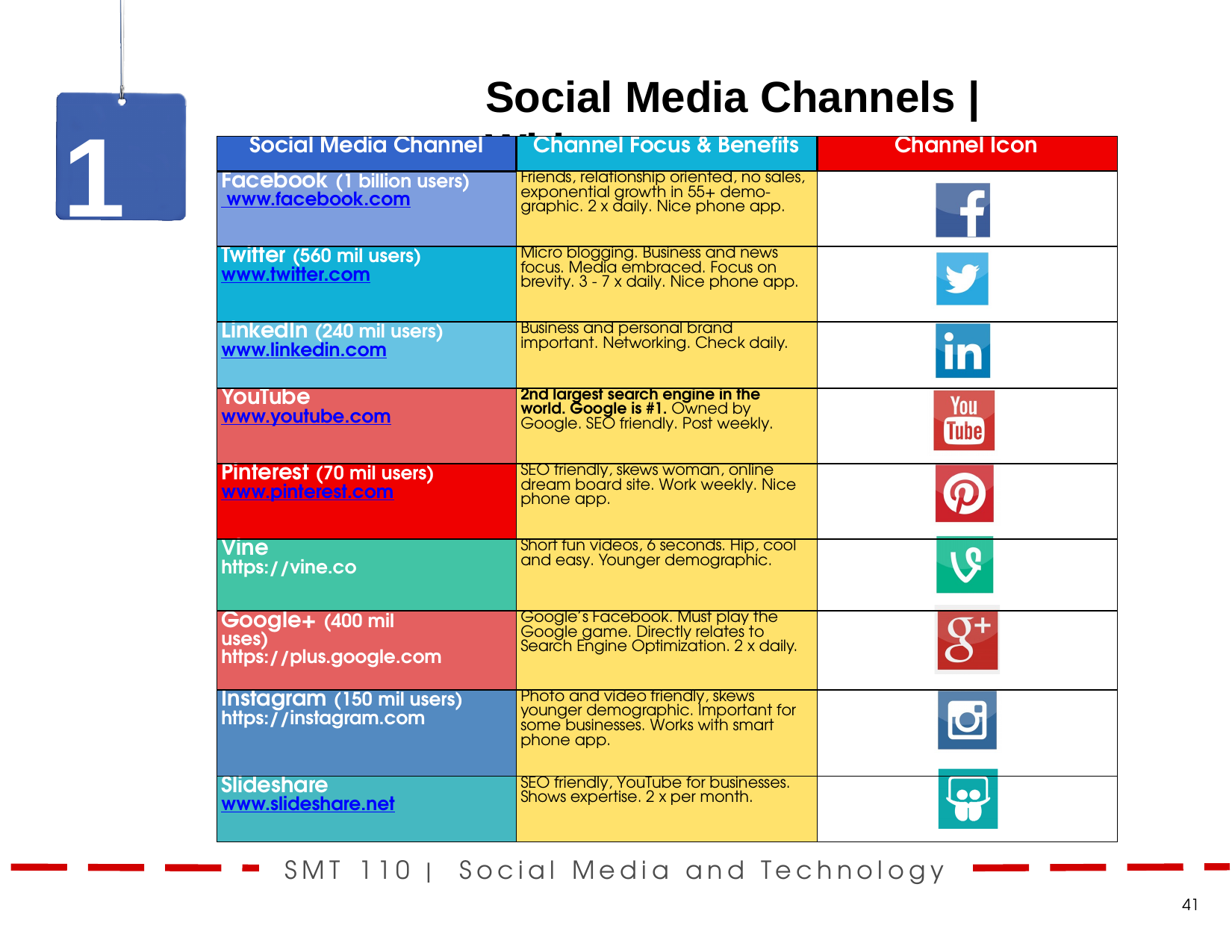

# Social Media Channels | Whitepaper
15
| Social Media Channel | Channel Focus & Benefits | Channel Icon |
| --- | --- | --- |
| Facebook (1 billion users) www.facebook.com | Friends, relationship oriented, no sales, exponential growth in 55+ demo- graphic. 2 x daily. Nice phone app. |  |
| Twitter (560 mil users) www.twitter.com | Micro blogging. Business and news focus. Media embraced. Focus on brevity. 3 - 7 x daily. Nice phone app. |  |
| LinkedIn (240 mil users) www.linkedin.com | Business and personal brand important. Networking. Check daily. |  |
| YouTube www.youtube.com | 2nd largest search engine in the world. Google is #1. Owned by Google. SEO friendly. Post weekly. |  |
| Pinterest (70 mil users) www.pinterest.com | SEO friendly, skews woman, online dream board site. Work weekly. Nice phone app. |  |
| Vine https://vine.co | Short fun videos, 6 seconds. Hip, cool and easy. Younger demographic. |  |
| Google+ (400 mil uses) https://plus.google.com | Google’s Facebook. Must play the Google game. Directly relates to Search Engine Optimization. 2 x daily. |  |
| Instagram (150 mil users) https://instagram.com | Photo and video friendly, skews younger demographic. Important for some businesses. Works with smart phone app. |  |
| Slideshare www.slideshare.net | SEO friendly, YouTube for businesses. Shows expertise. 2 x per month. |  |

SMT	110	|	Social	Media	and	Technology
41